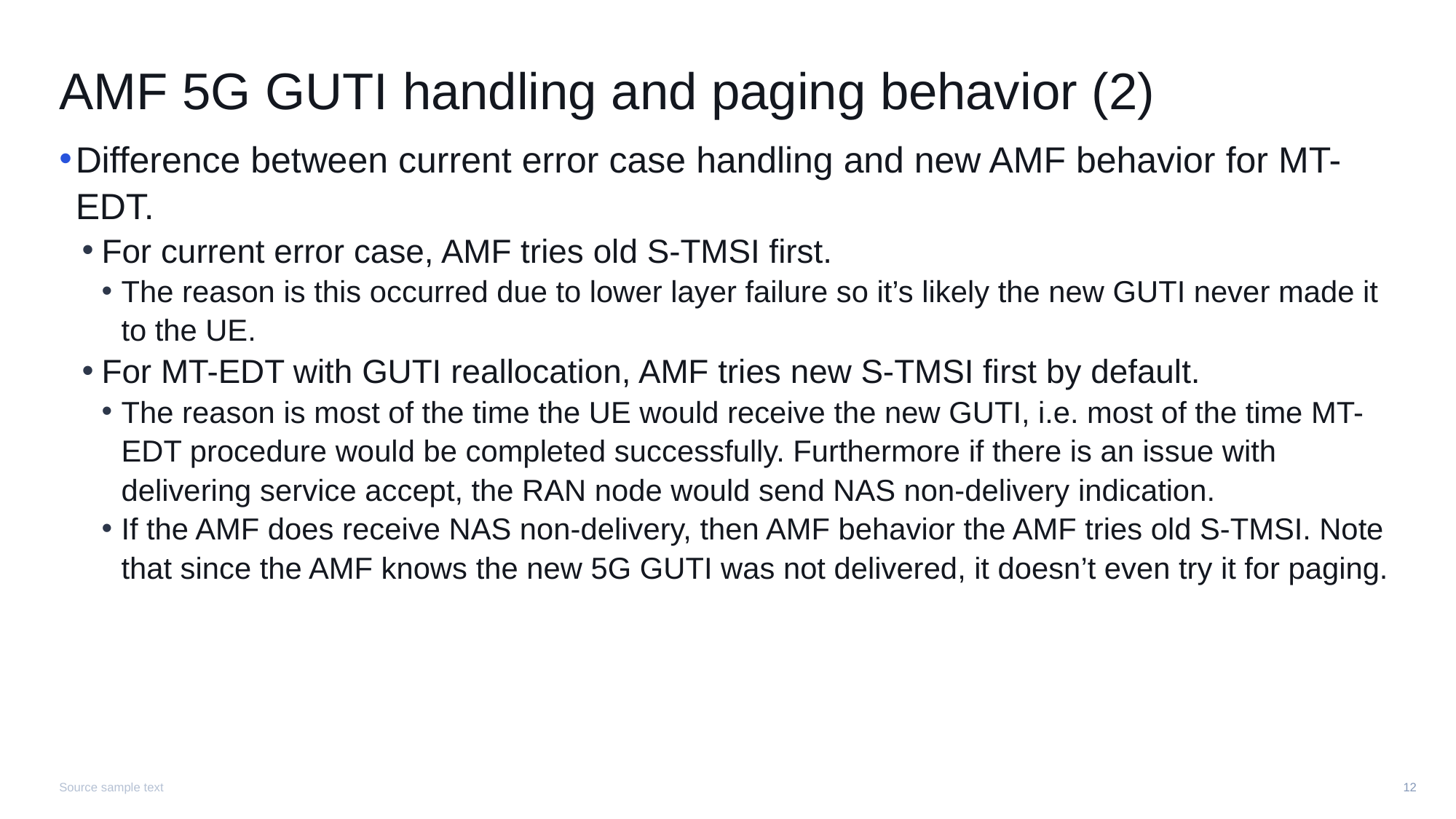

# AMF 5G GUTI handling and paging behavior (2)
Difference between current error case handling and new AMF behavior for MT-EDT.
For current error case, AMF tries old S-TMSI first.
The reason is this occurred due to lower layer failure so it’s likely the new GUTI never made it to the UE.
For MT-EDT with GUTI reallocation, AMF tries new S-TMSI first by default.
The reason is most of the time the UE would receive the new GUTI, i.e. most of the time MT-EDT procedure would be completed successfully. Furthermore if there is an issue with delivering service accept, the RAN node would send NAS non-delivery indication.
If the AMF does receive NAS non-delivery, then AMF behavior the AMF tries old S-TMSI. Note that since the AMF knows the new 5G GUTI was not delivered, it doesn’t even try it for paging.
Source sample text